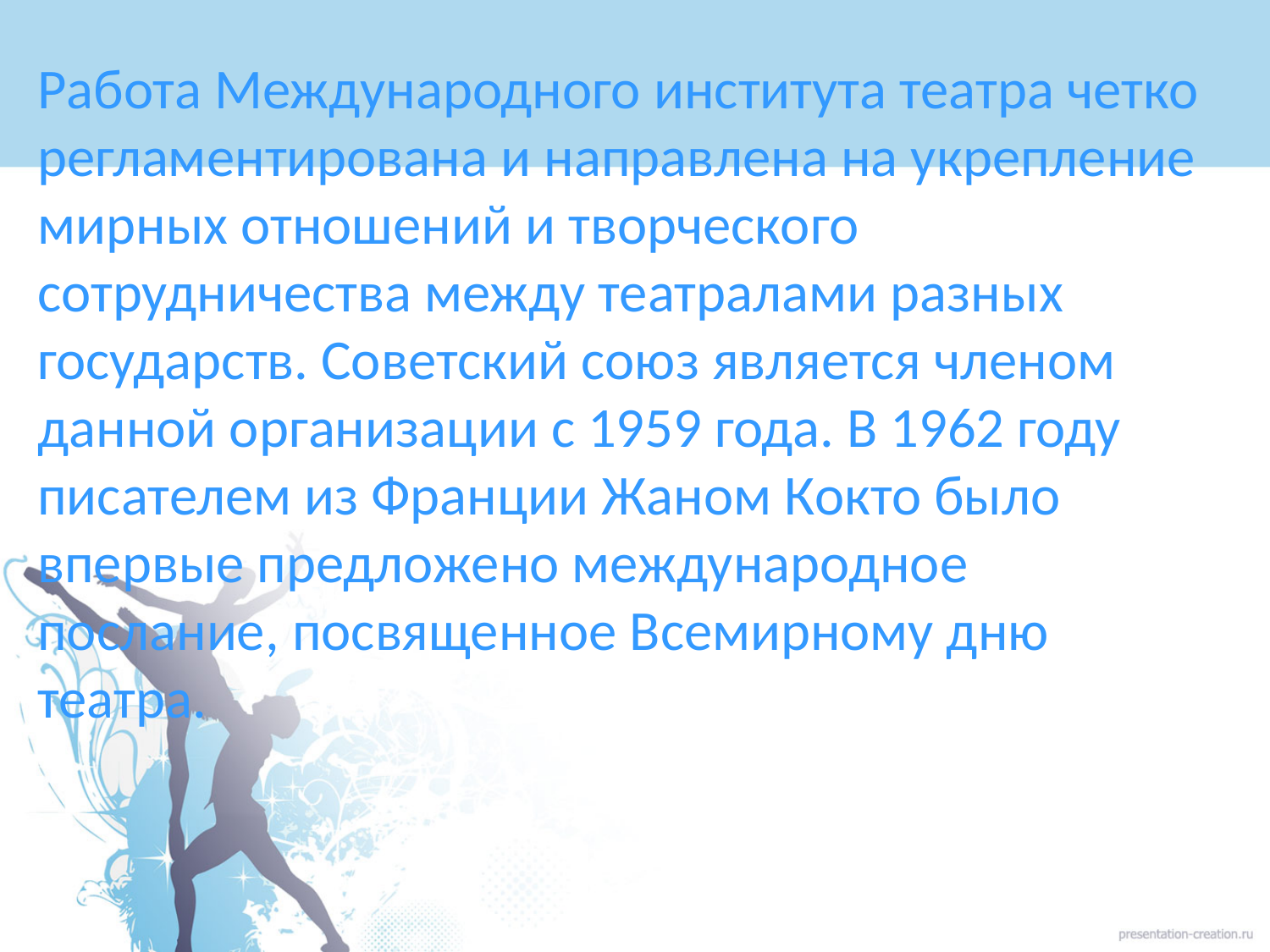

Работа Международного института театра четко регламентирована и направлена на укрепление мирных отношений и творческого сотрудничества между театралами разных государств. Советский союз является членом данной организации с 1959 года. В 1962 году писателем из Франции Жаном Кокто было впервые предложено международное послание, посвященное Всемирному дню театра.